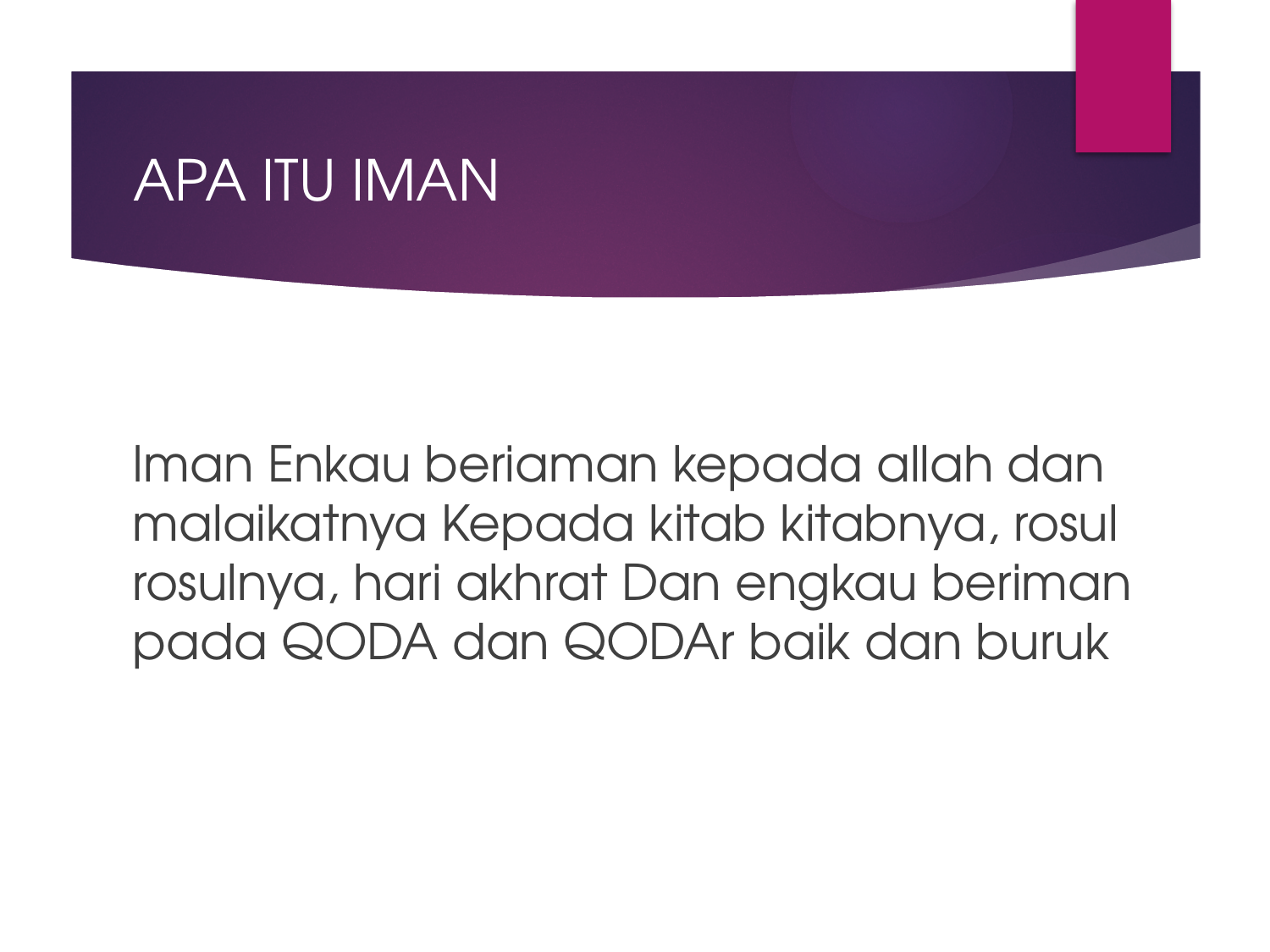

# APA ITU IMAN
Iman Enkau beriaman kepada allah dan malaikatnya Kepada kitab kitabnya, rosul rosulnya, hari akhrat Dan engkau beriman pada QODA dan QODAr baik dan buruk